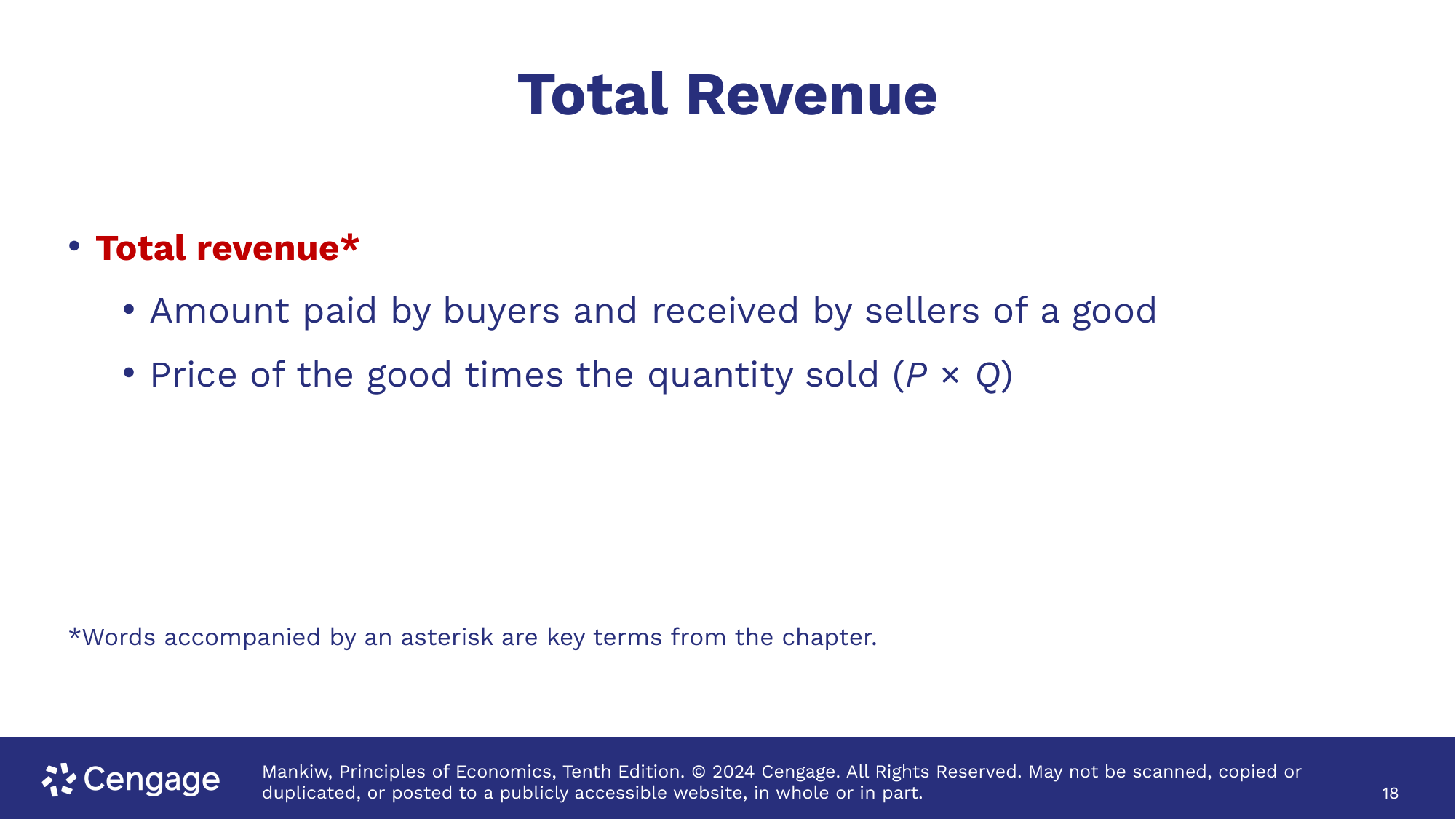

# Total Revenue
Total revenue*
Amount paid by buyers and received by sellers of a good
Price of the good times the quantity sold (P × Q)
*Words accompanied by an asterisk are key terms from the chapter.